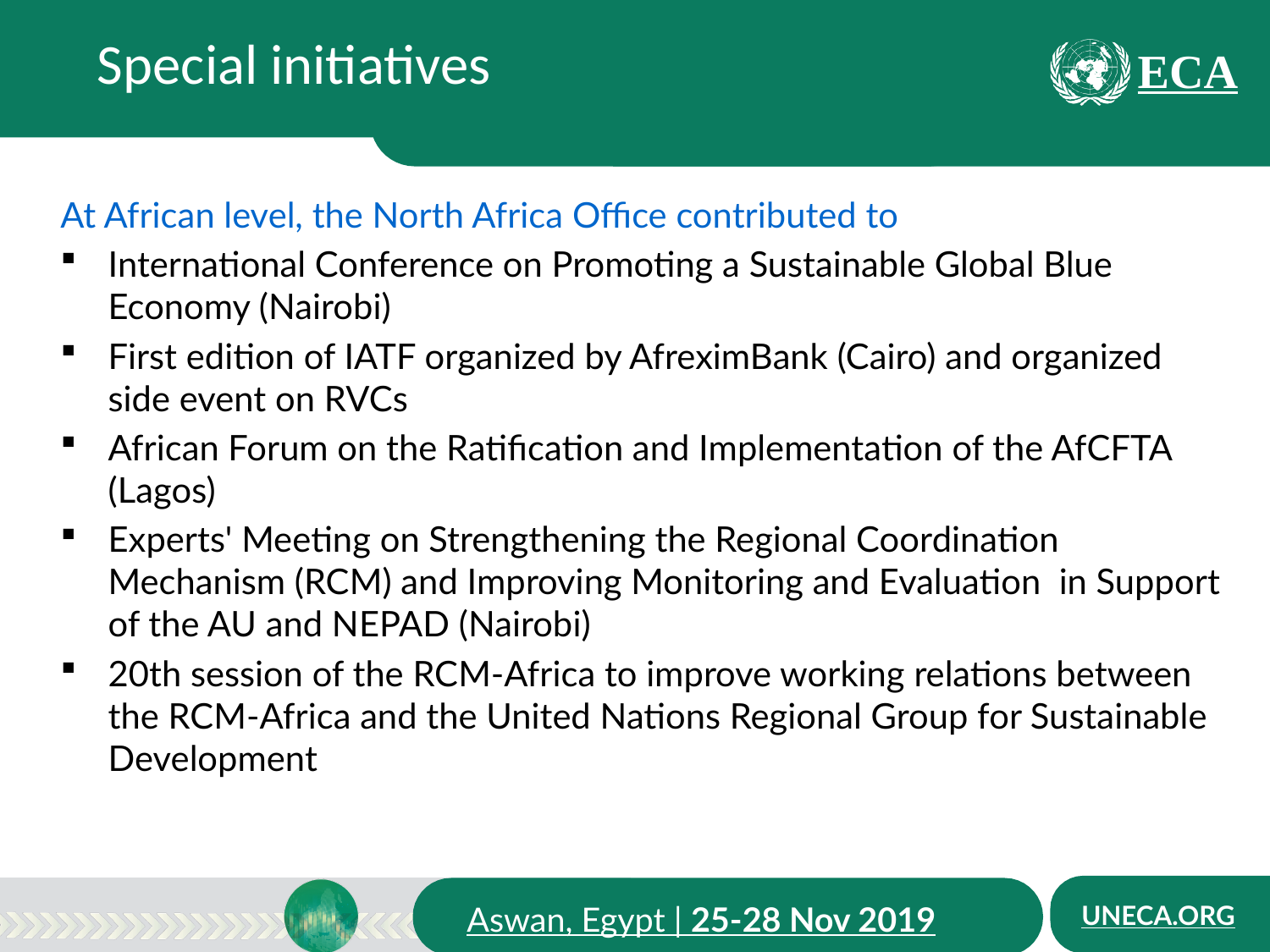

Special initiatives
At African level, the North Africa Office contributed to
International Conference on Promoting a Sustainable Global Blue Economy (Nairobi)
First edition of IATF organized by AfreximBank (Cairo) and organized side event on RVCs
African Forum on the Ratification and Implementation of the AfCFTA (Lagos)
Experts' Meeting on Strengthening the Regional Coordination Mechanism (RCM) and Improving Monitoring and Evaluation  in Support of the AU and NEPAD (Nairobi)
20th session of the RCM-Africa to improve working relations between the RCM-Africa and the United Nations Regional Group for Sustainable Development